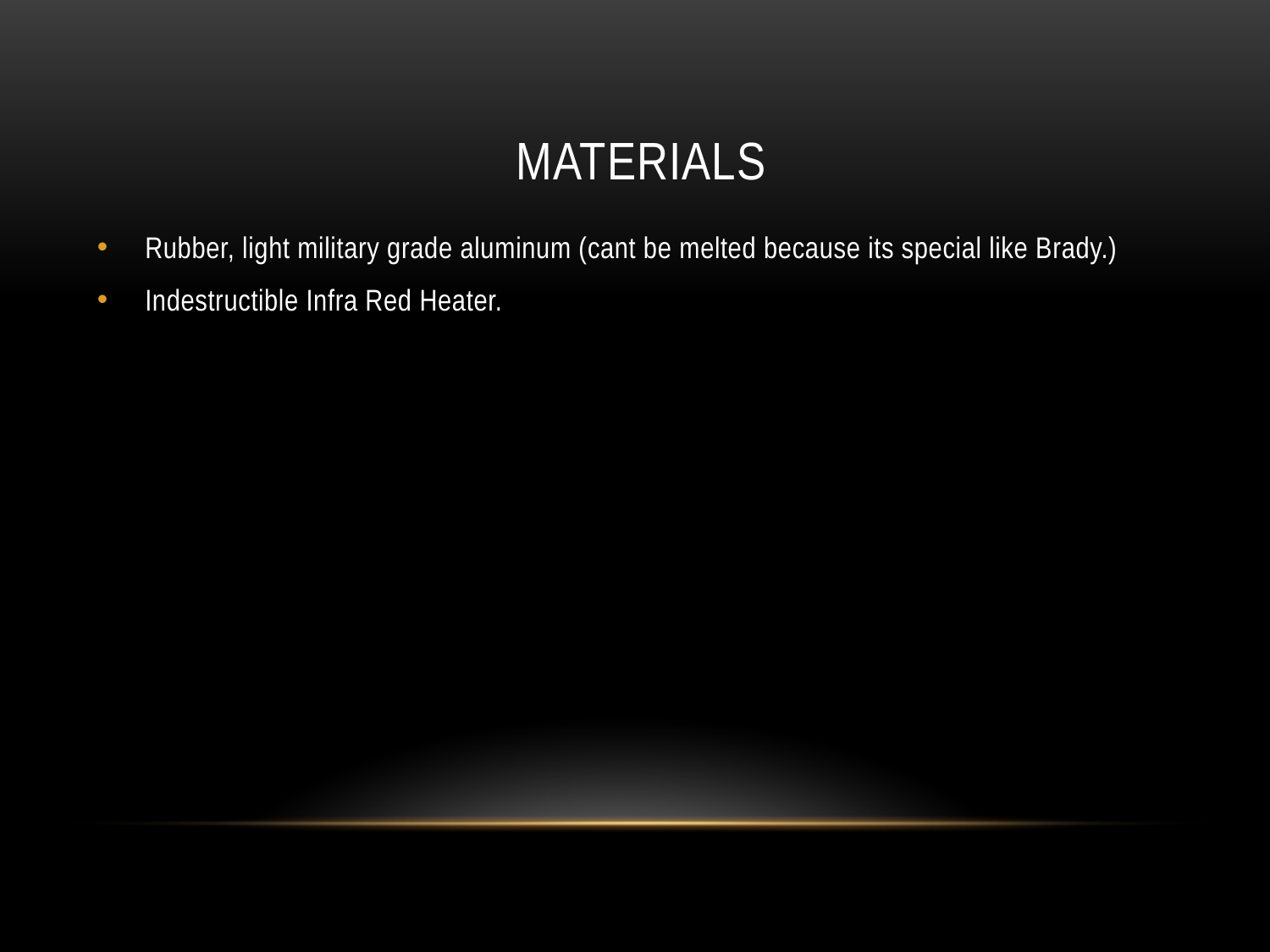

# Materials
Rubber, light military grade aluminum (cant be melted because its special like Brady.)
Indestructible Infra Red Heater.